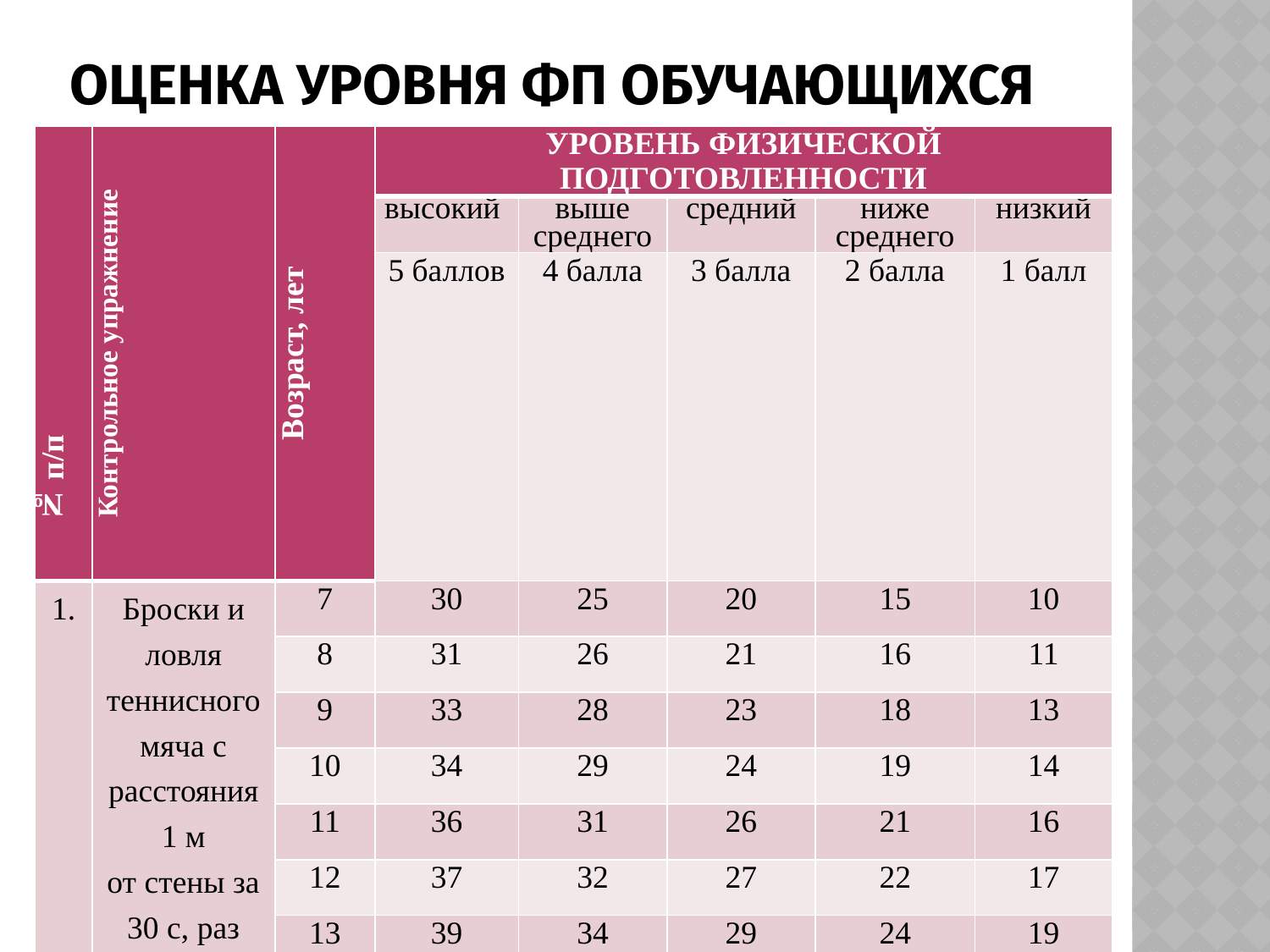

# Оценка уровня ФП обучающихся
| № п/п | Контрольное упражнение | Возраст, лет | УРОВЕНЬ ФИЗИЧЕСКОЙ ПОДГОТОВЛЕННОСТИ |  |  |  |  |
| --- | --- | --- | --- | --- | --- | --- | --- |
|  |  |  | высокий | выше среднего | средний | ниже среднего | низкий |
|  |  |  | 5 баллов | 4 балла | 3 балла | 2 балла | 1 балл |
| 1. | Броски и ловля теннисного мяча с расстояния 1 м от стены за 30 с, раз | 7 | 30 | 25 | 20 | 15 | 10 |
|  |  | 8 | 31 | 26 | 21 | 16 | 11 |
|  |  | 9 | 33 | 28 | 23 | 18 | 13 |
|  |  | 10 | 34 | 29 | 24 | 19 | 14 |
|  |  | 11 | 36 | 31 | 26 | 21 | 16 |
|  |  | 12 | 37 | 32 | 27 | 22 | 17 |
|  |  | 13 | 39 | 34 | 29 | 24 | 19 |
|  |  | 14 | 40 | 35 | 30 | 25 | 20 |
|  |  | 15 | 42 | 37 | 32 | 27 | 22 |
|  |  | 16 | 43 | 38 | 33 | 28 | 23 |
|  |  | 17 | 45 | 40 | 35 | 30 | 25 |